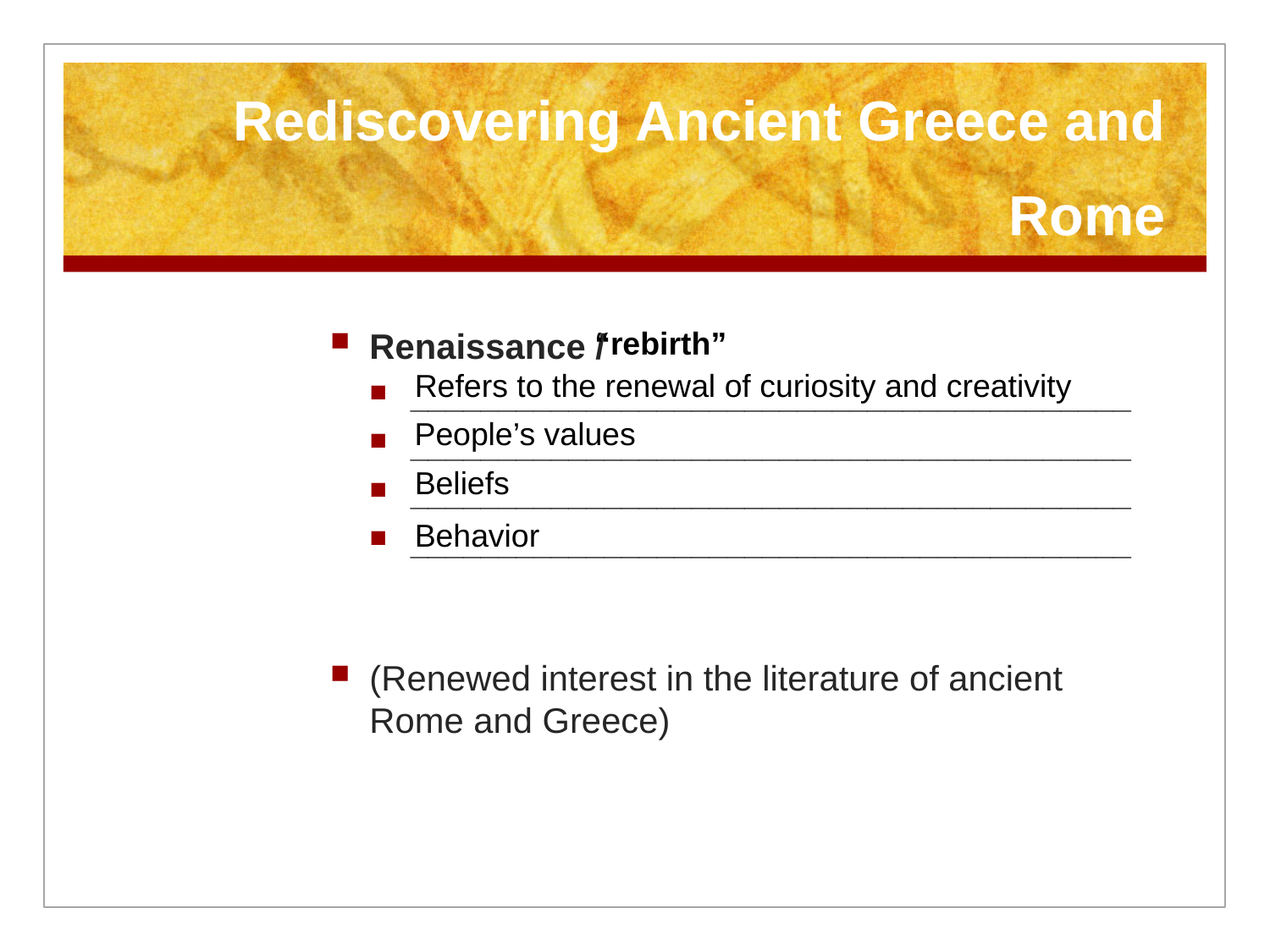

# The Renaissance Rediscovering Ancient Greece and Rome
Renaissance /
_________________________________________
_________________________________________
_________________________________________
_________________________________________

(Renewed interest in the literature of ancient Rome and Greece)

“rebirth”
Refers to the renewal of curiosity and creativity
People’s values

Beliefs

Behavior